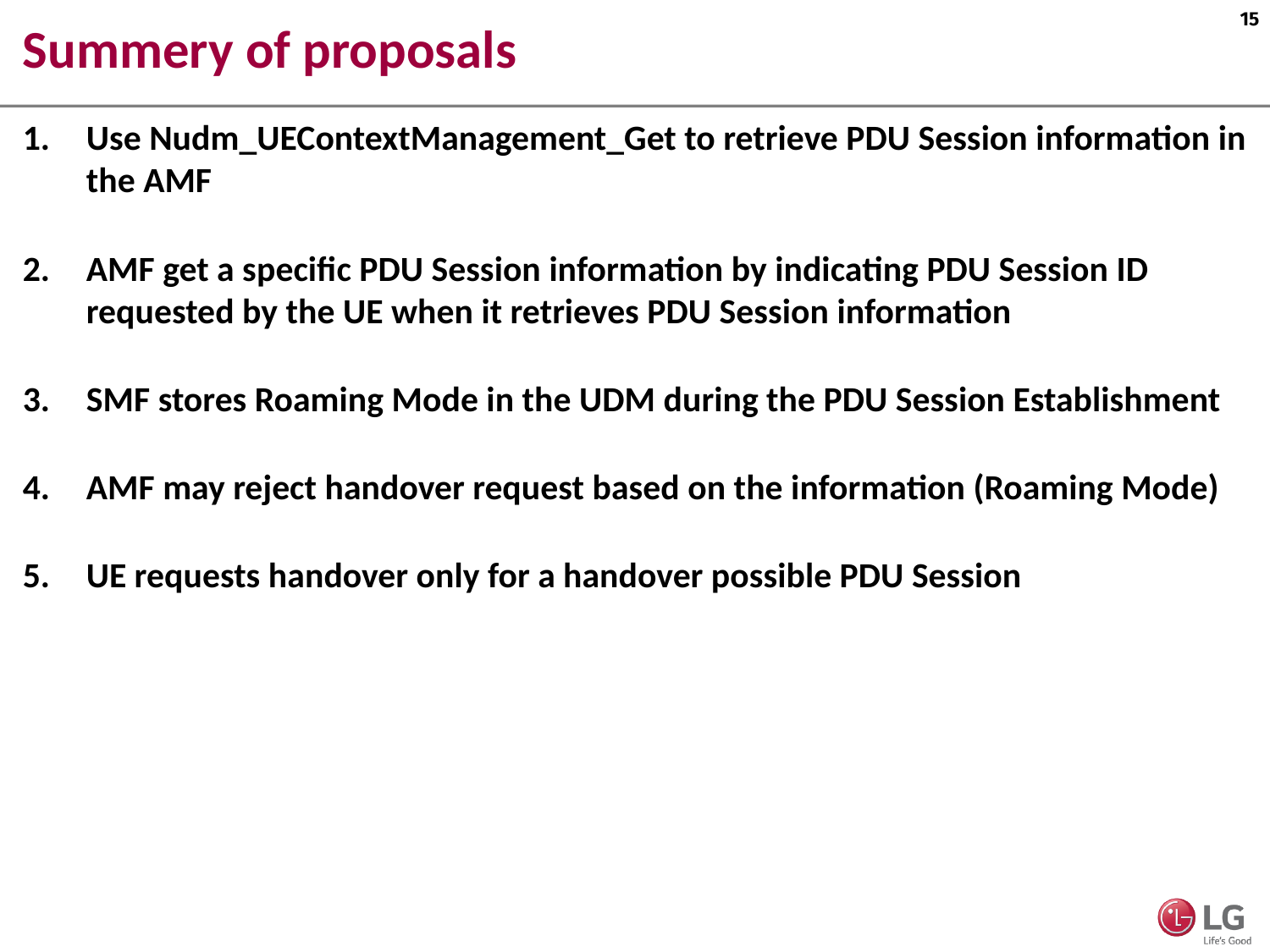

# Summery of proposals
Use Nudm_UEContextManagement_Get to retrieve PDU Session information in the AMF

AMF get a specific PDU Session information by indicating PDU Session ID requested by the UE when it retrieves PDU Session information

SMF stores Roaming Mode in the UDM during the PDU Session Establishment

AMF may reject handover request based on the information (Roaming Mode)

UE requests handover only for a handover possible PDU Session